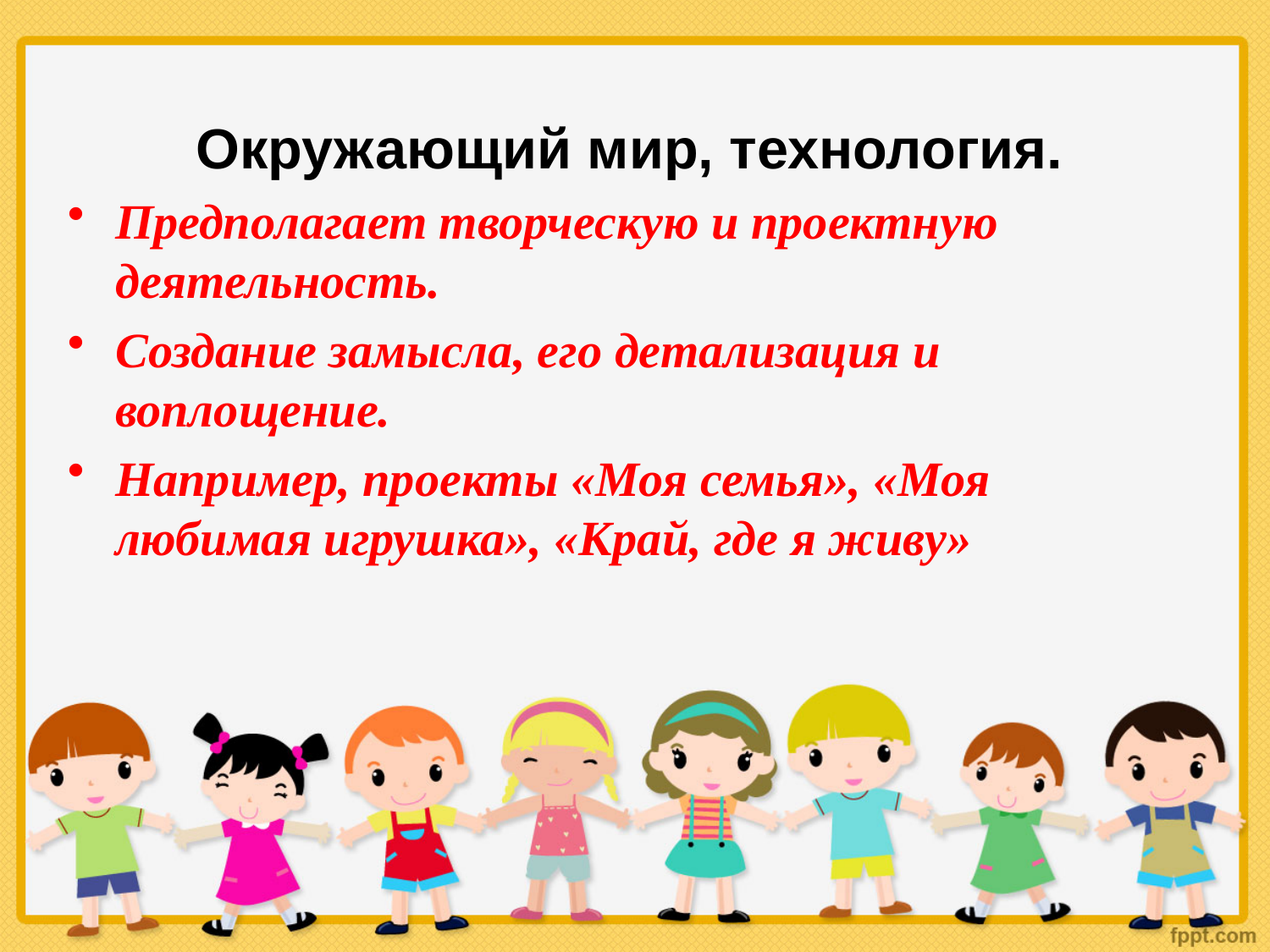

#
Окружающий мир, технология.
Предполагает творческую и проектную деятельность.
Создание замысла, его детализация и воплощение.
Например, проекты «Моя семья», «Моя любимая игрушка», «Край, где я живу»